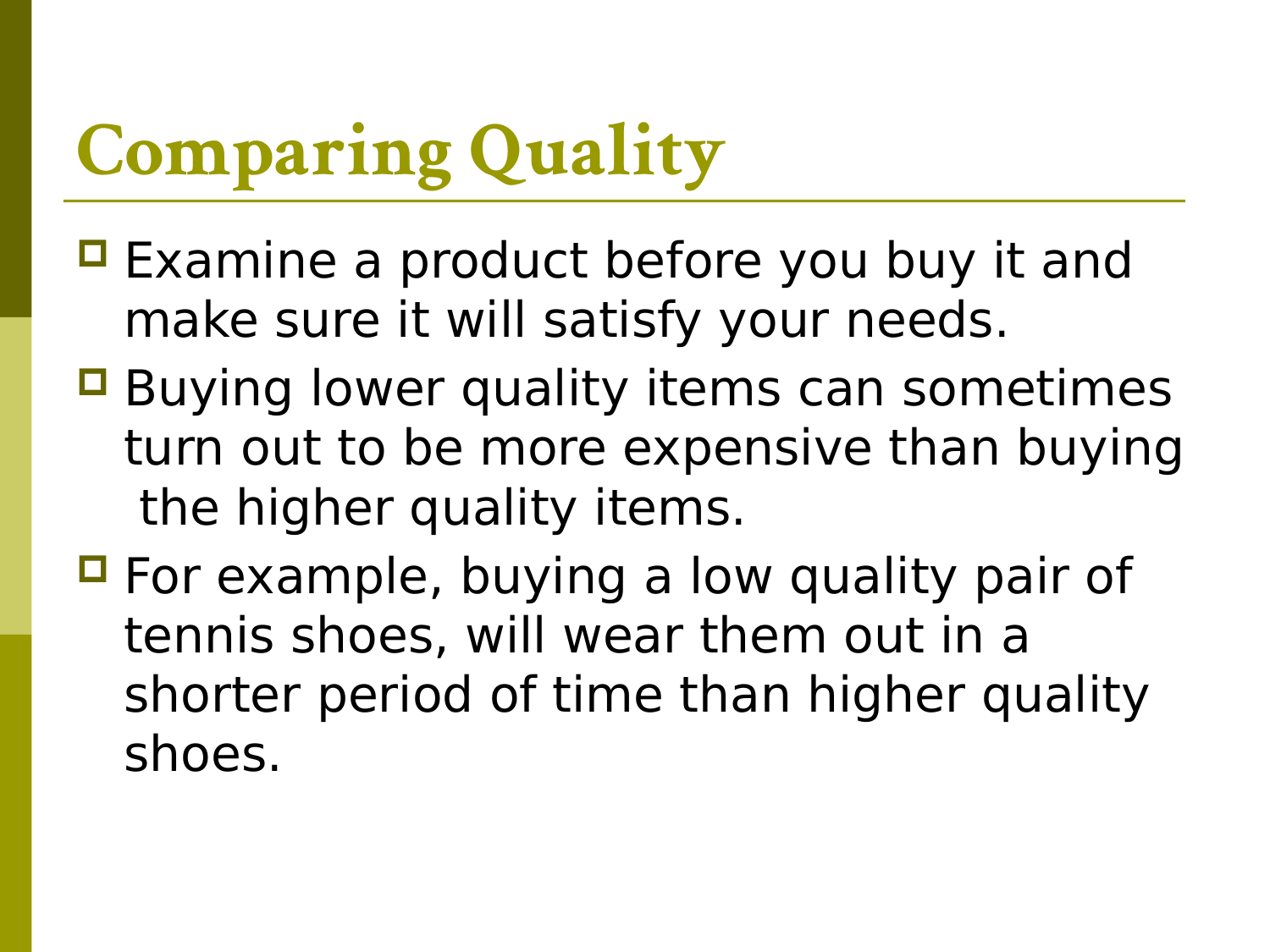

# Comparing Quality
Examine a product before you buy it and make sure it will satisfy your needs.
Buying lower quality items can sometimes turn out to be more expensive than buying  the higher quality items.
For example, buying a low quality pair of tennis shoes, will wear them out in a shorter period of time than higher quality shoes.